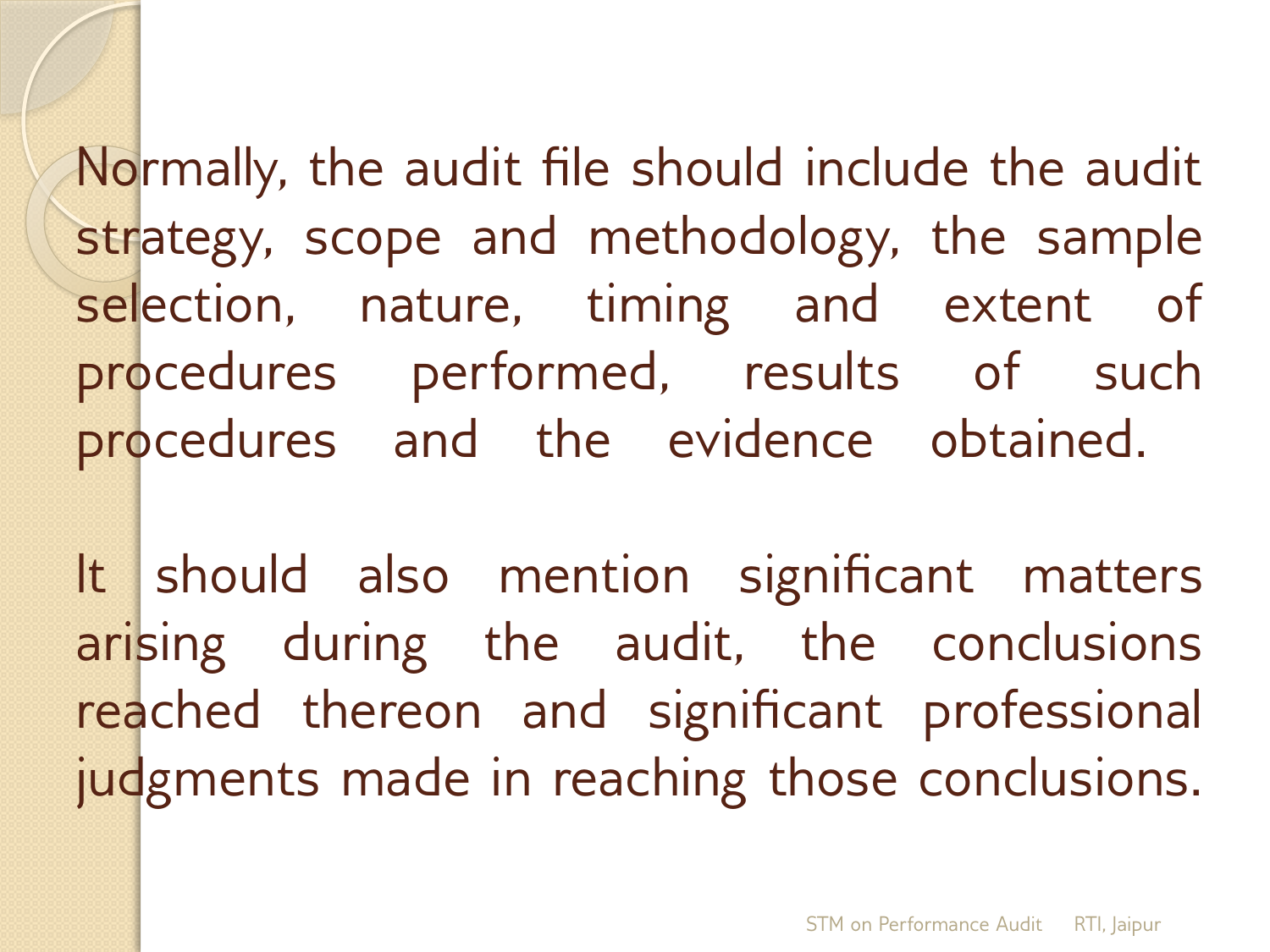

# Normally, the audit file should include the audit strategy, scope and methodology, the sample selection, nature, timing and extent of procedures performed, results of such procedures and the evidence obtained. It should also mention significant matters arising during the audit, the conclusions reached thereon and significant professional judgments made in reaching those conclusions.
STM on Performance Audit     RTI, Jaipur